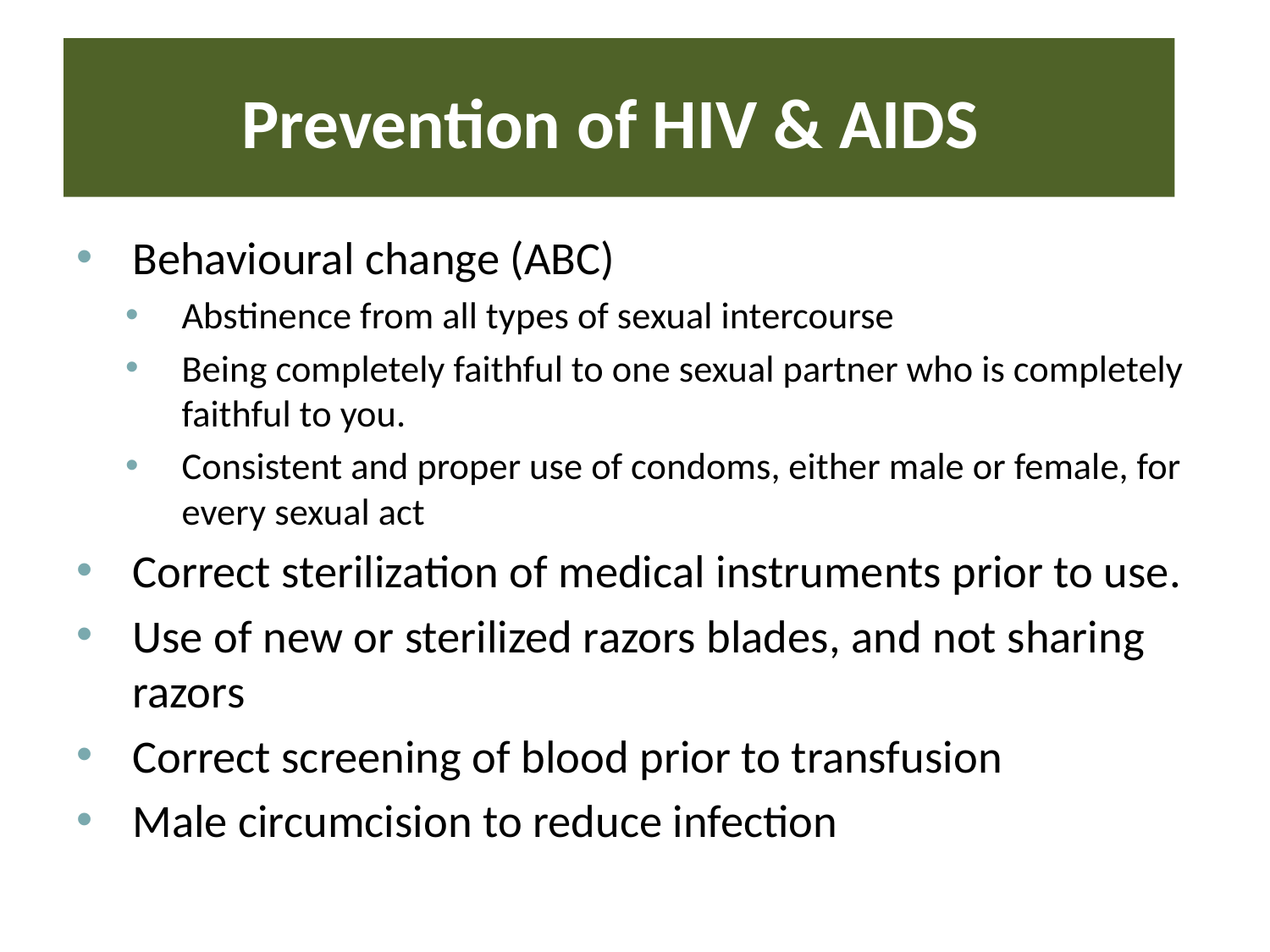

# Prevention of HIV & AIDS
Behavioural change (ABC)
Abstinence from all types of sexual intercourse
Being completely faithful to one sexual partner who is completely faithful to you.
Consistent and proper use of condoms, either male or female, for every sexual act
Correct sterilization of medical instruments prior to use.
Use of new or sterilized razors blades, and not sharing razors
Correct screening of blood prior to transfusion
Male circumcision to reduce infection